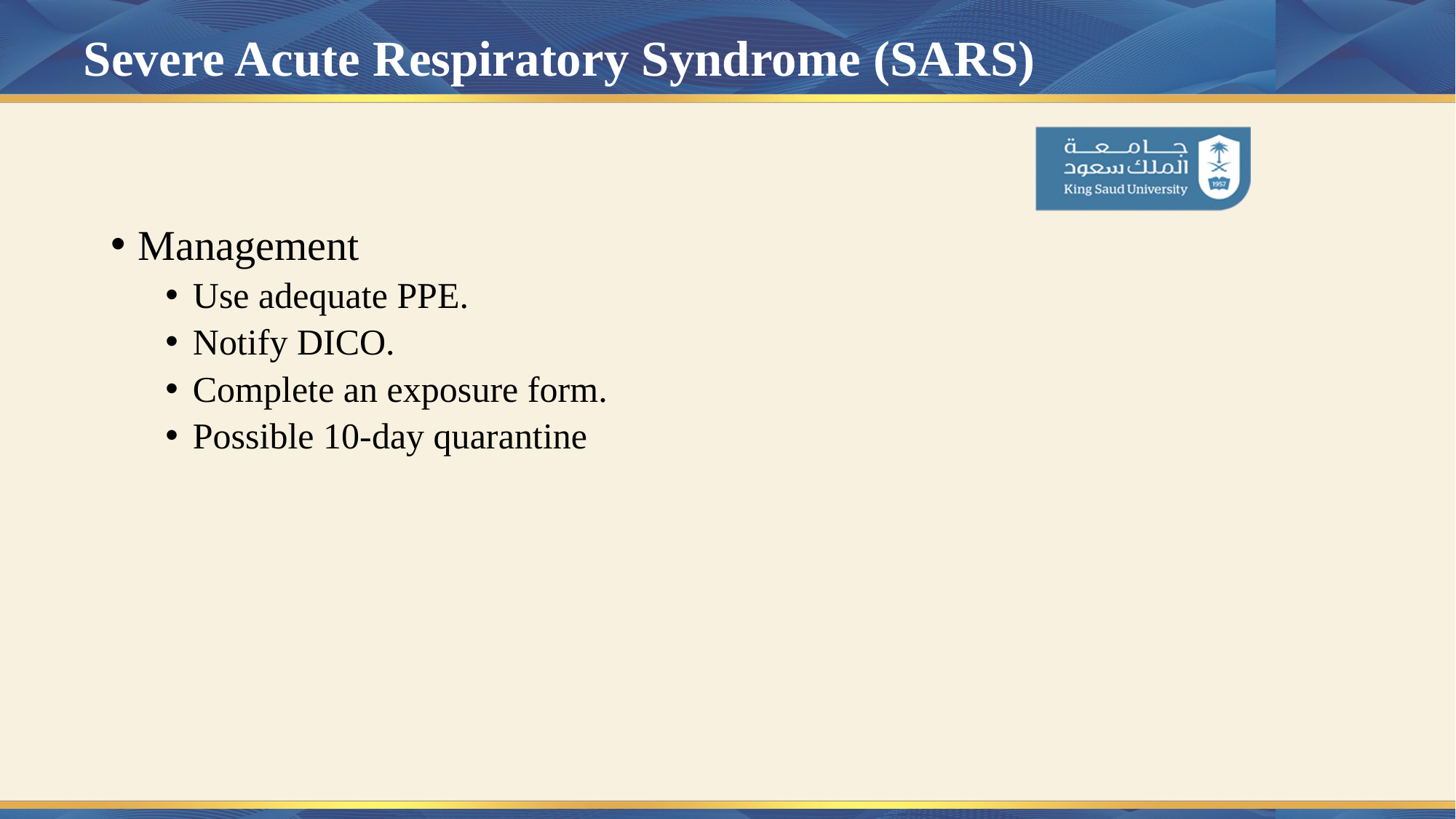

# Severe Acute Respiratory Syndrome (SARS)
Management
Use adequate PPE.
Notify DICO.
Complete an exposure form.
Possible 10-day quarantine